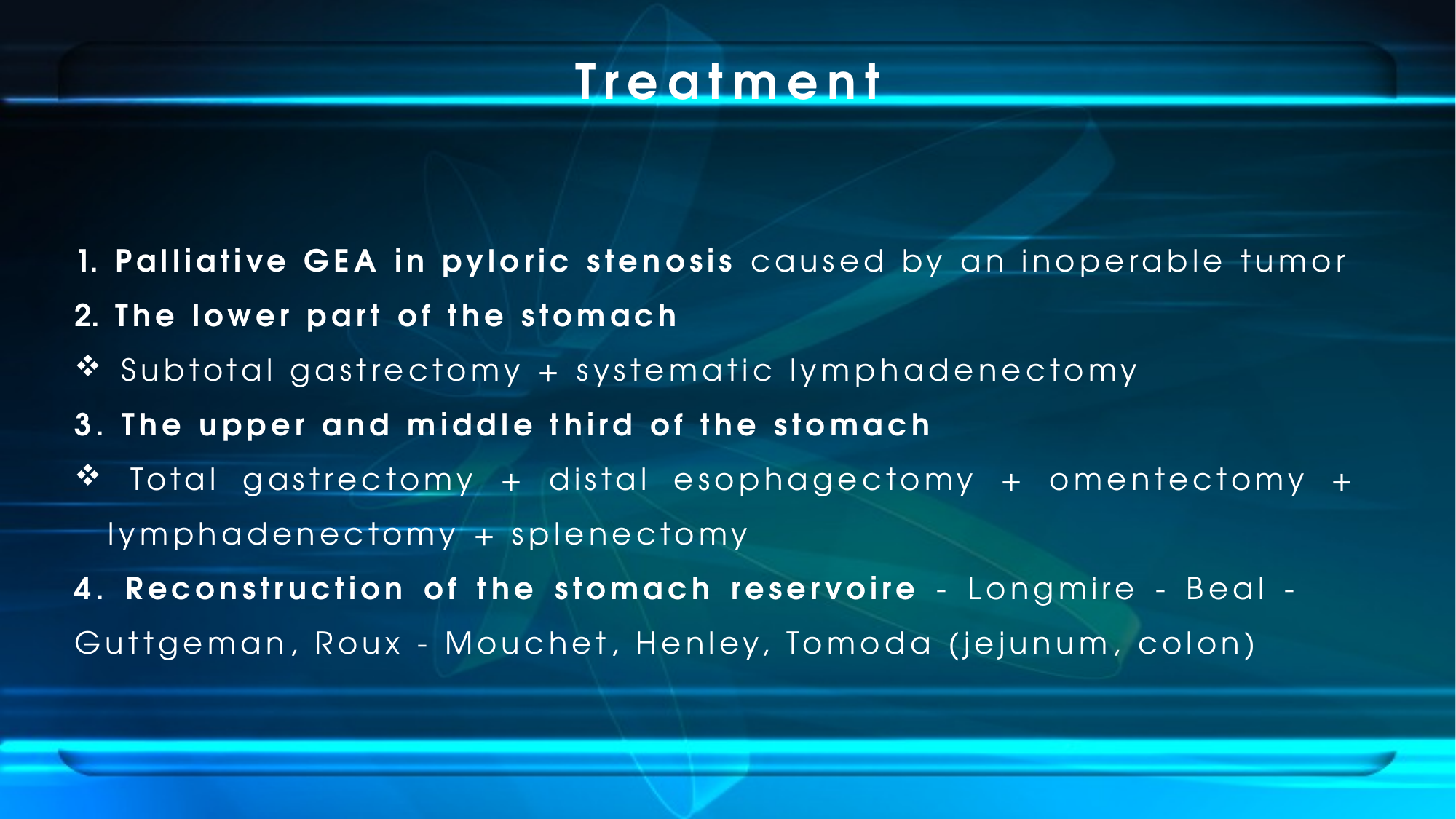

Treatment
Palliative GEA in pyloric stenosis caused by an inoperable tumor
The lower part of the stomach
 Subtotal gastrectomy + systematic lymphadenectomy
3. The upper and middle third of the stomach
 Total gastrectomy + distal esophagectomy + omentectomy +  lymphadenectomy + splenectomy
4. Reconstruction of the stomach reservoire - Longmire - Beal -      Guttgeman, Roux - Mouchet, Henley, Tomoda (jejunum, colon)